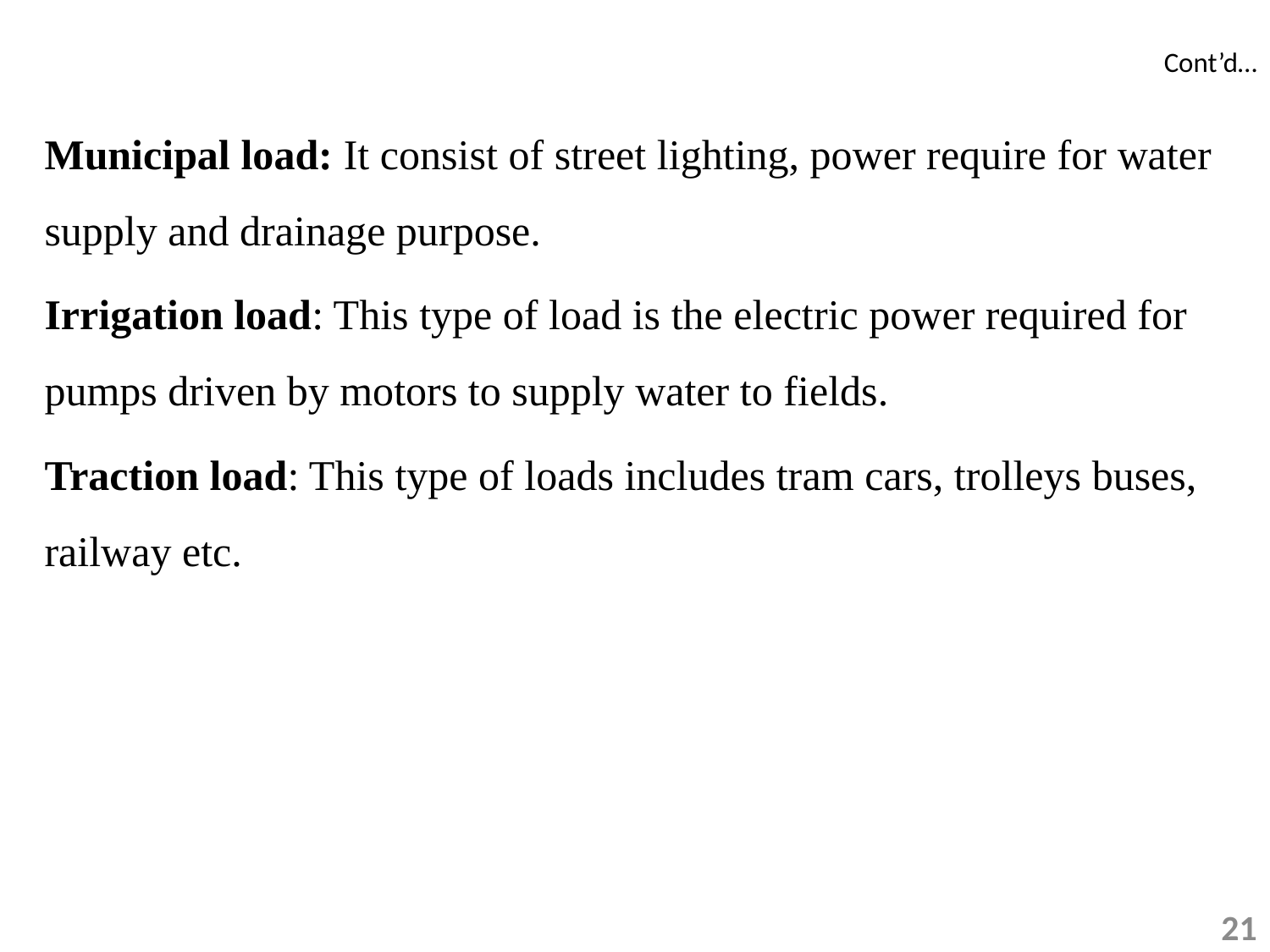

# Cont’d…
Municipal load: It consist of street lighting, power require for water supply and drainage purpose.
Irrigation load: This type of load is the electric power required for pumps driven by motors to supply water to fields.
Traction load: This type of loads includes tram cars, trolleys buses, railway etc.
21